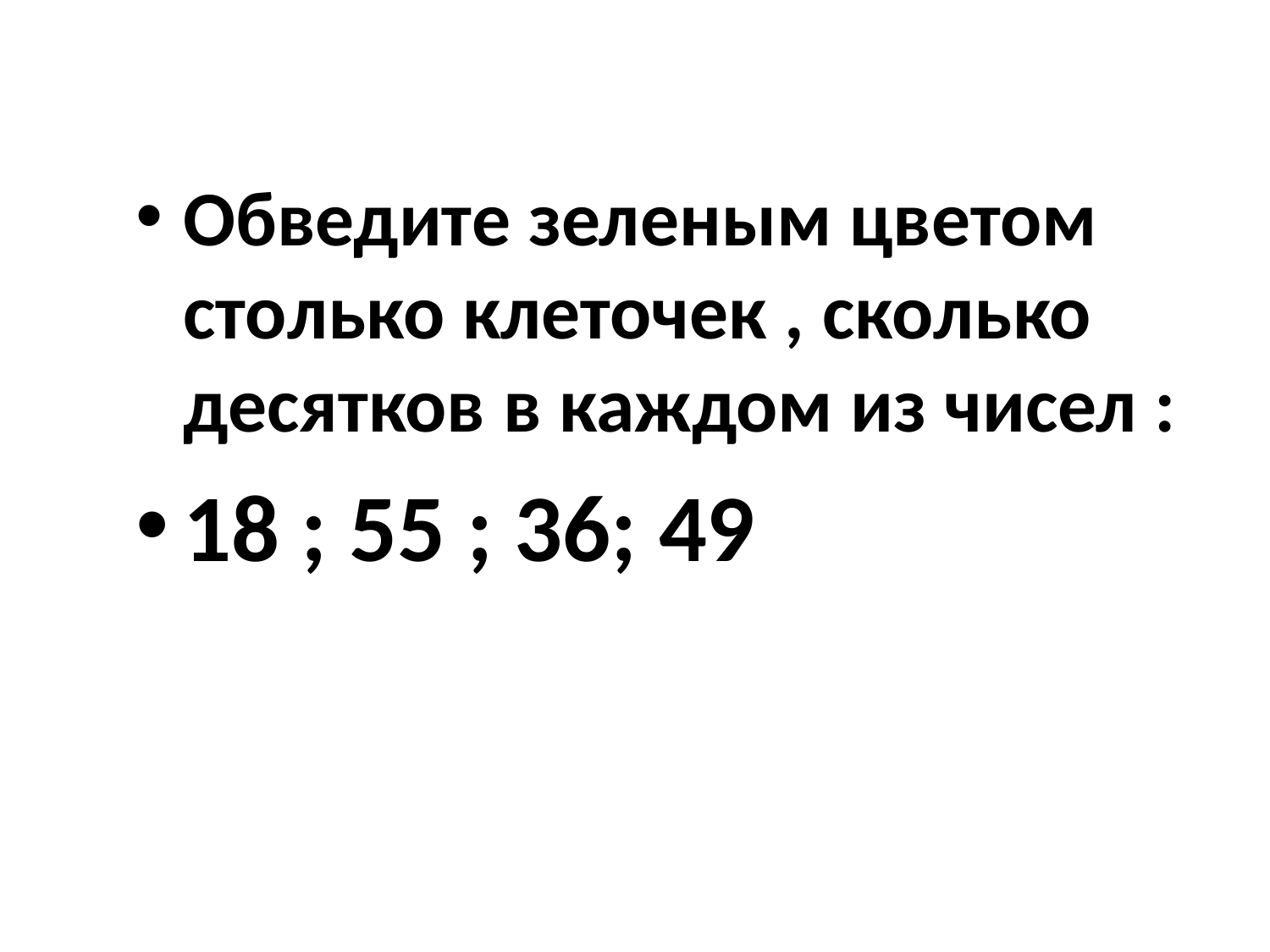

Обведите зеленым цветом столько клеточек , сколько десятков в каждом из чисел :
18 ; 55 ; 36; 49